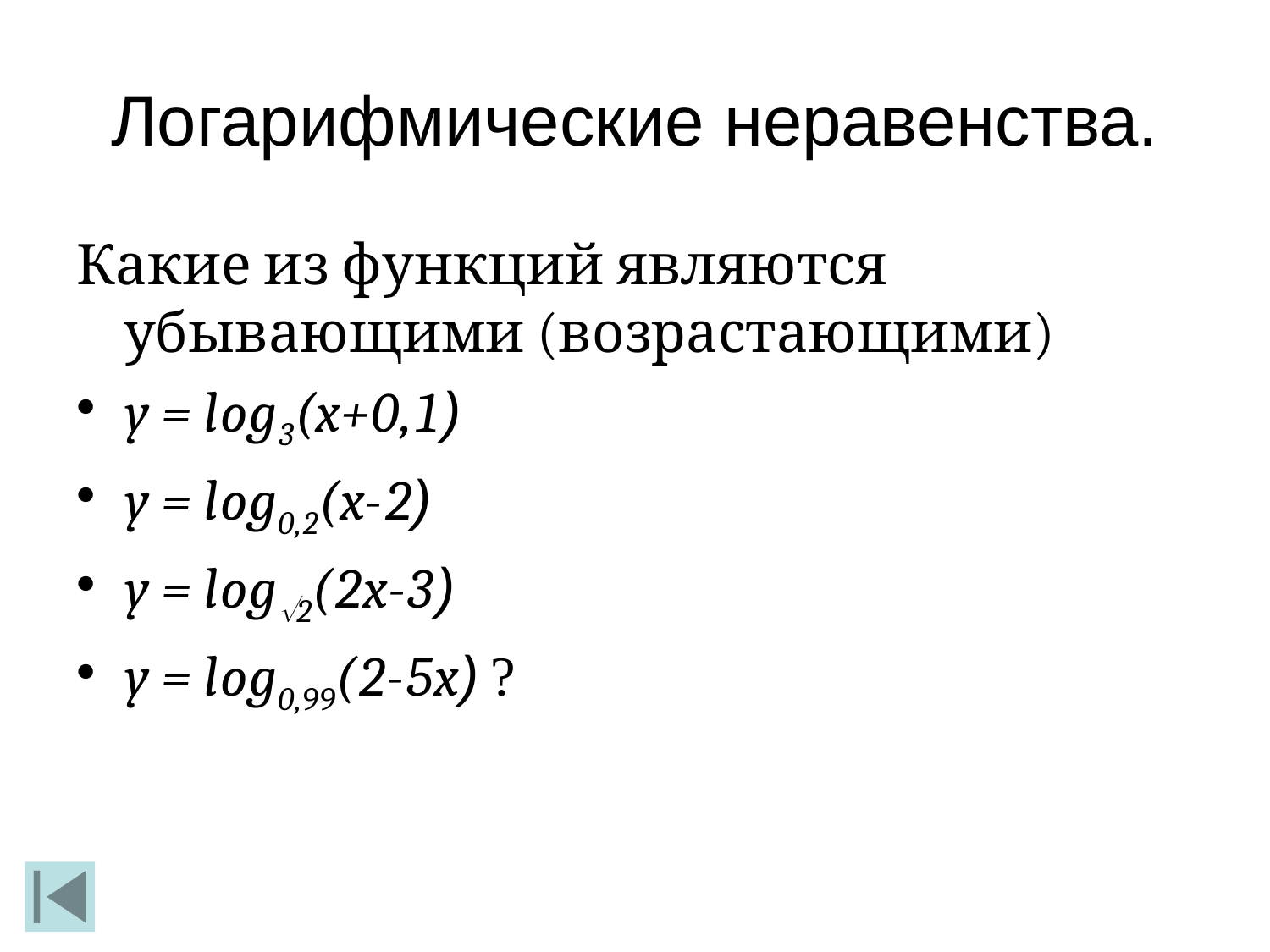

Логарифмические неравенства.
Какие из функций являются убывающими (возрастающими)
y = log3(x+0,1)
y = log0,2(x-2)
y = log√2(2x-3)
y = log0,99(2-5x) ?